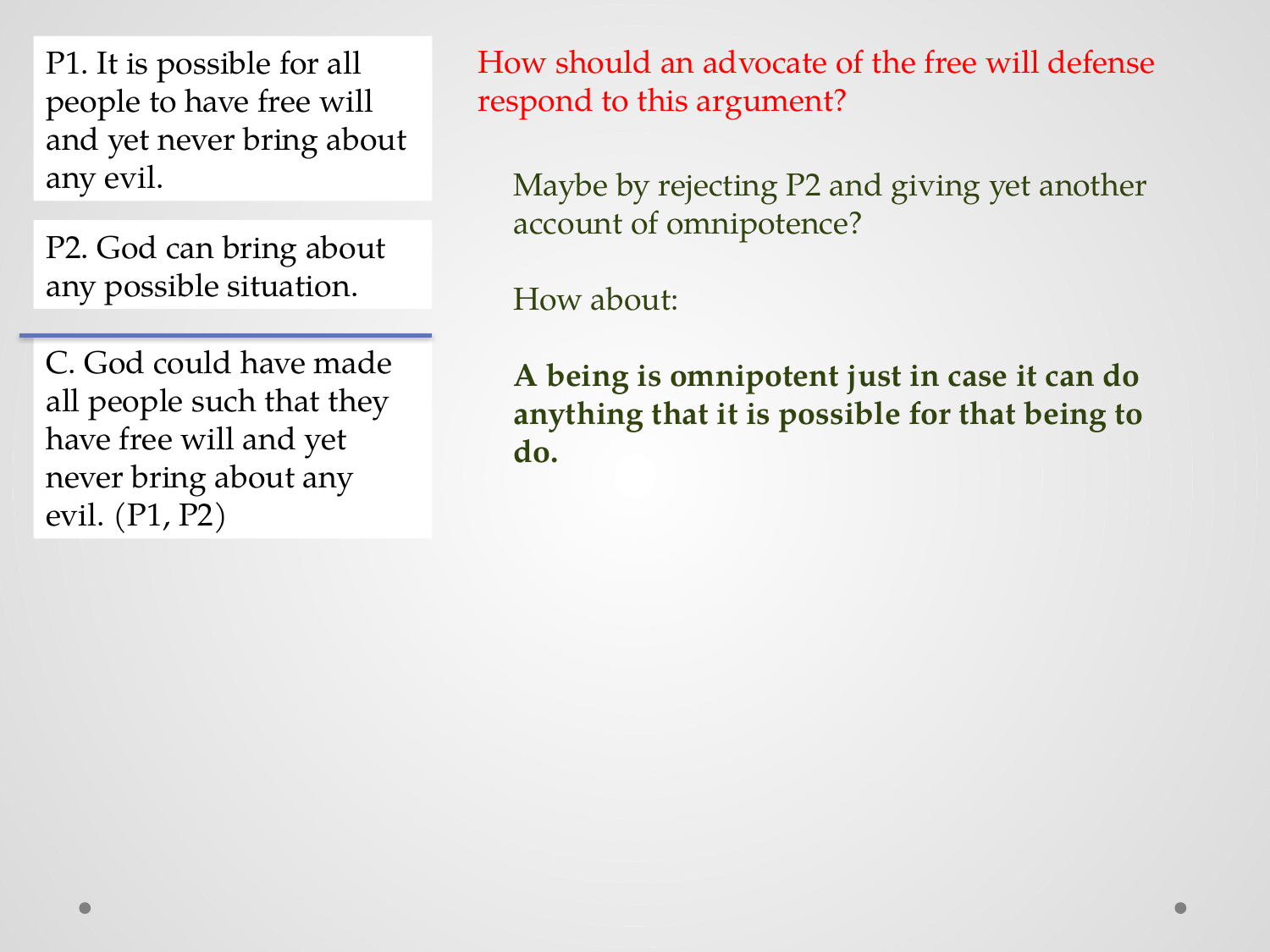

How should an advocate of the free will defense  respond to this argument?
P1. It is possible for all people to have free will and yet never bring about any evil.
Maybe by rejecting P2 and giving yet another account of omnipotence?

How about:

A being is omnipotent just in case it can do anything that it is possible for that being to do.

P2. God can bring about any possible situation.
C. God could have made all people such that they have free will and yet never bring about any evil. (P1, P2)